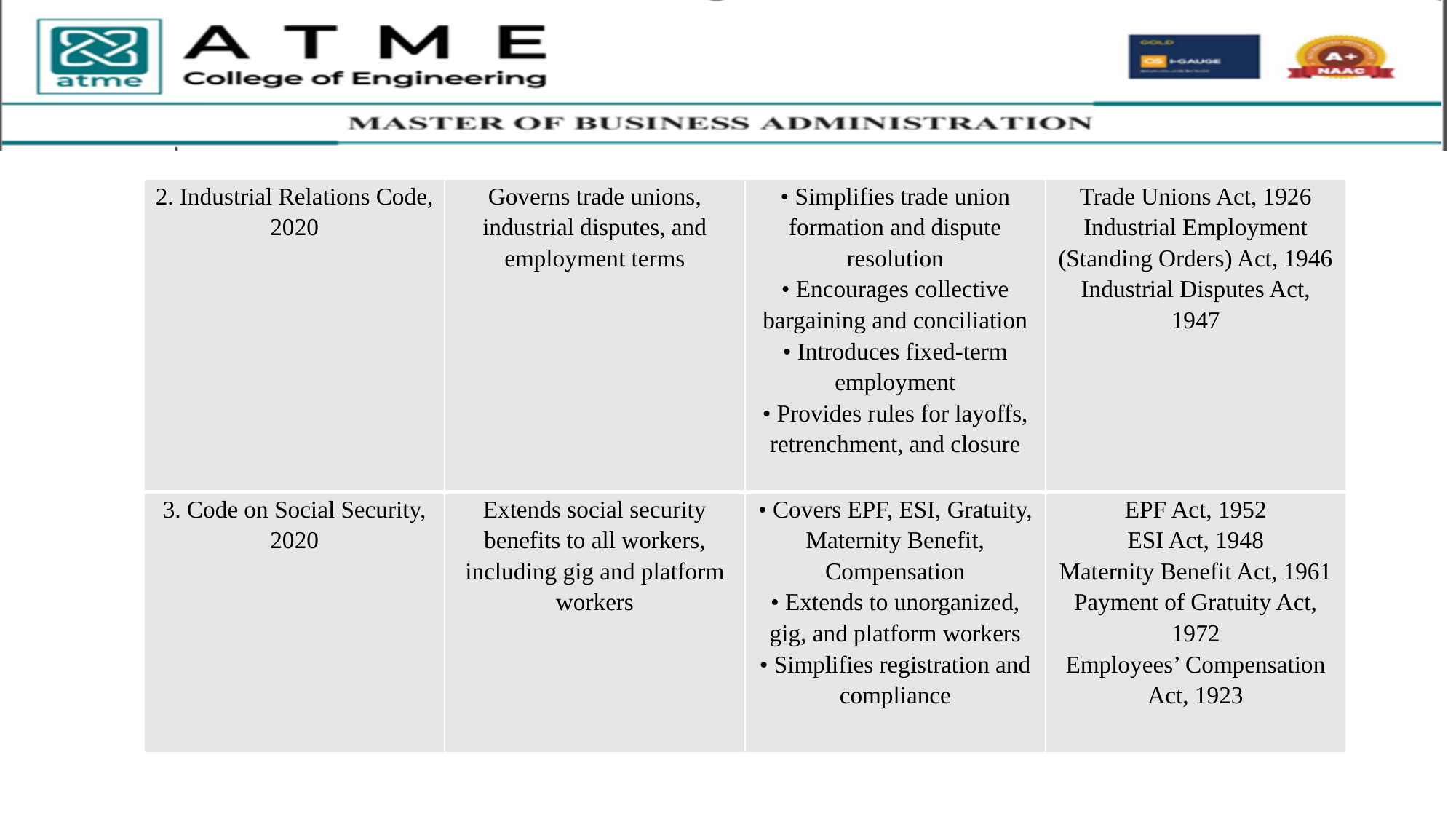

| 2. Industrial Relations Code, 2020 | Governs trade unions, industrial disputes, and employment terms | • Simplifies trade union formation and dispute resolution • Encourages collective bargaining and conciliation • Introduces fixed-term employment • Provides rules for layoffs, retrenchment, and closure | Trade Unions Act, 1926 Industrial Employment (Standing Orders) Act, 1946 Industrial Disputes Act, 1947 |
| --- | --- | --- | --- |
| 3. Code on Social Security, 2020 | Extends social security benefits to all workers, including gig and platform workers | • Covers EPF, ESI, Gratuity, Maternity Benefit, Compensation • Extends to unorganized, gig, and platform workers • Simplifies registration and compliance | EPF Act, 1952 ESI Act, 1948 Maternity Benefit Act, 1961 Payment of Gratuity Act, 1972 Employees’ Compensation Act, 1923 |